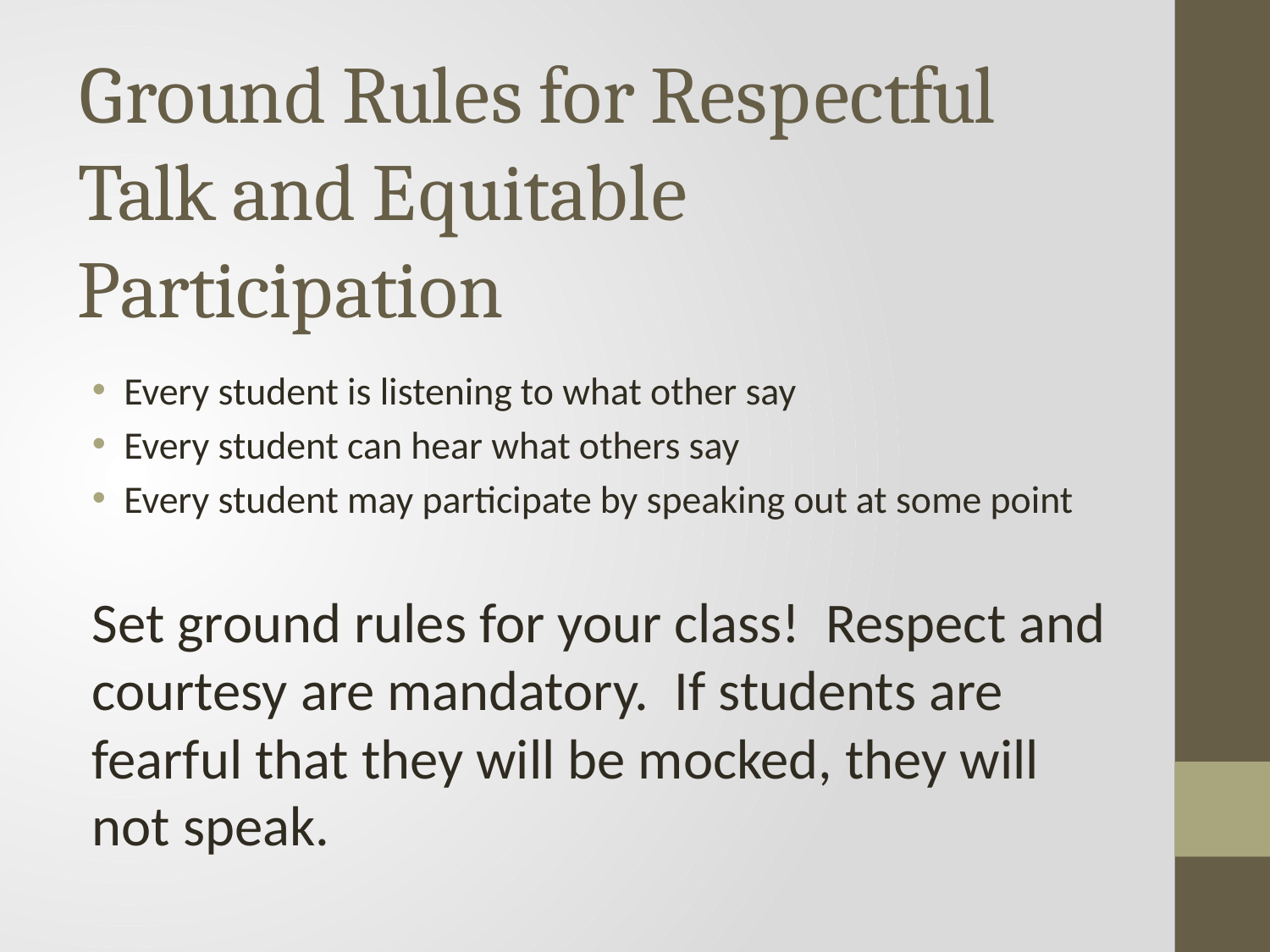

# Ground Rules for Respectful Talk and Equitable Participation
Every student is listening to what other say
Every student can hear what others say
Every student may participate by speaking out at some point

Set ground rules for your class!  Respect and courtesy are mandatory.  If students are fearful that they will be mocked, they will not speak.